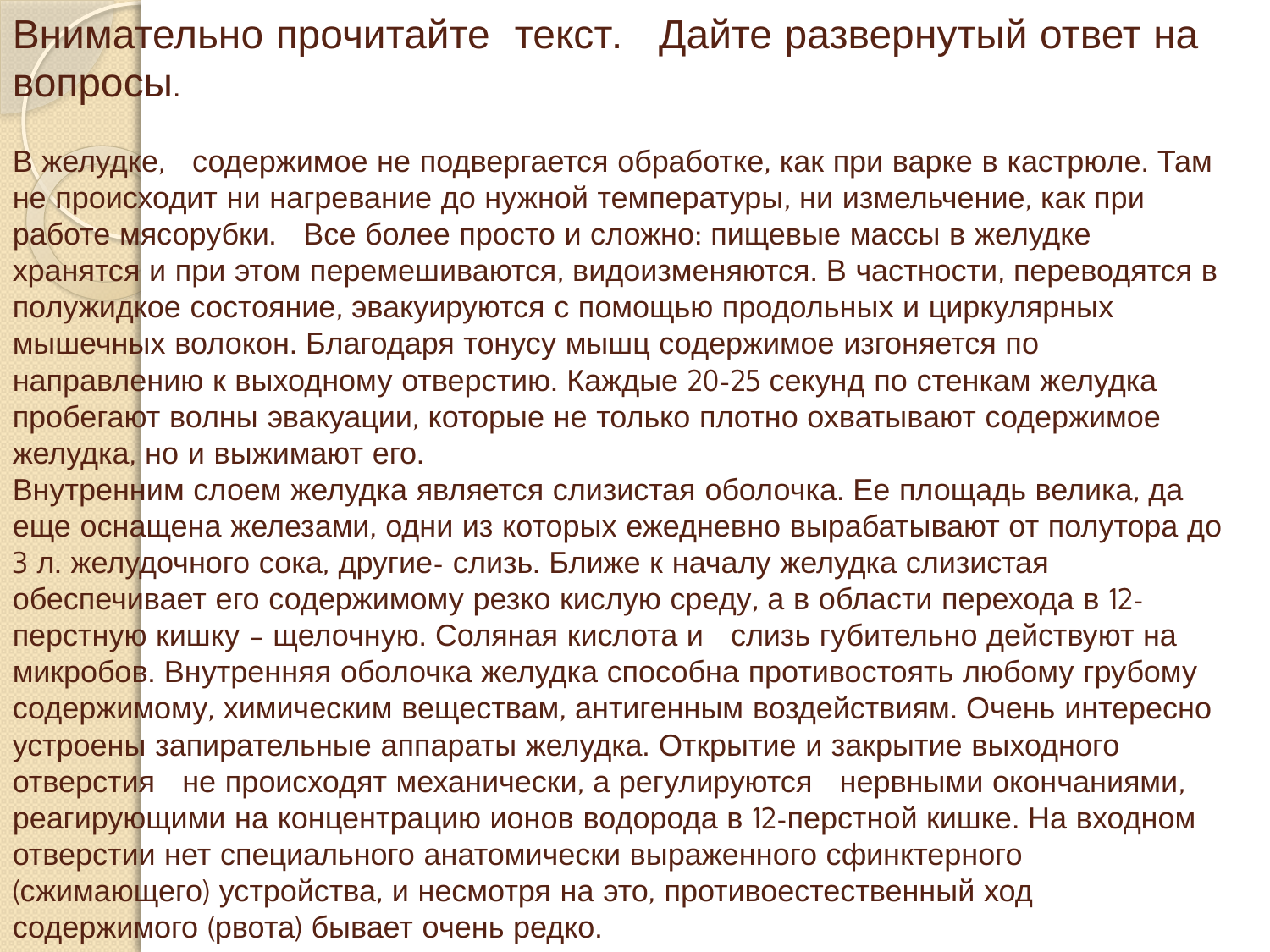

# Внимательно прочитайте  текст.   Дайте развернутый ответ на вопросы. В желудке,   содержимое не подвергается обработке, как при варке в кастрюле. Там не происходит ни нагревание до нужной температуры, ни измельчение, как при работе мясорубки.   Все более просто и сложно: пищевые массы в желудке хранятся и при этом перемешиваются, видоизменяются. В частности, переводятся в полужидкое состояние, эвакуируются с помощью продольных и циркулярных мышечных волокон. Благодаря тонусу мышц содержимое изгоняется по направлению к выходному отверстию. Каждые 20-25 секунд по стенкам желудка пробегают волны эвакуации, которые не только плотно охватывают содержимое желудка, но и выжимают его. Внутренним слоем желудка является слизистая оболочка. Ее площадь велика, да еще оснащена железами, одни из которых ежедневно вырабатывают от полутора до 3 л. желудочного сока, другие- слизь. Ближе к началу желудка слизистая обеспечивает его содержимому резко кислую среду, а в области перехода в 12-перстную кишку – щелочную. Соляная кислота и   слизь губительно действуют на микробов. Внутренняя оболочка желудка способна противостоять любому грубому содержимому, химическим веществам, антигенным воздействиям. Очень интересно устроены запирательные аппараты желудка. Открытие и закрытие выходного отверстия   не происходят механически, а регулируются   нервными окончаниями, реагирующими на концентрацию ионов водорода в 12-перстной кишке. На входном отверстии нет специального анатомически выраженного сфинктерного (сжимающего) устройства, и несмотря на это, противоестественный ход содержимого (рвота) бывает очень редко.